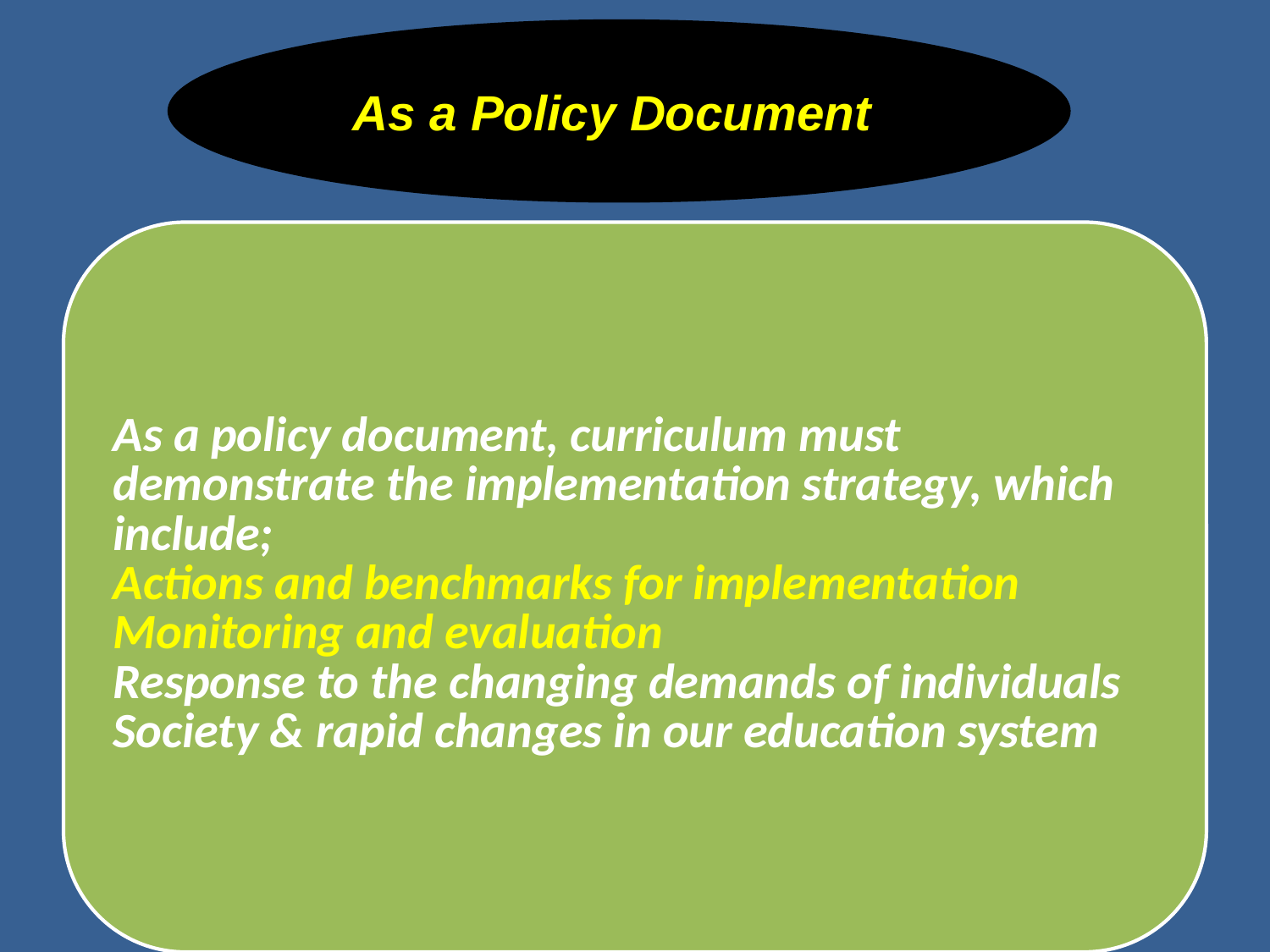

As a Policy Document
#
As a policy document, curriculum must demonstrate the implementation strategy, which include;
Actions and benchmarks for implementation
Monitoring and evaluation
Response to the changing demands of individuals
Society & rapid changes in our education system